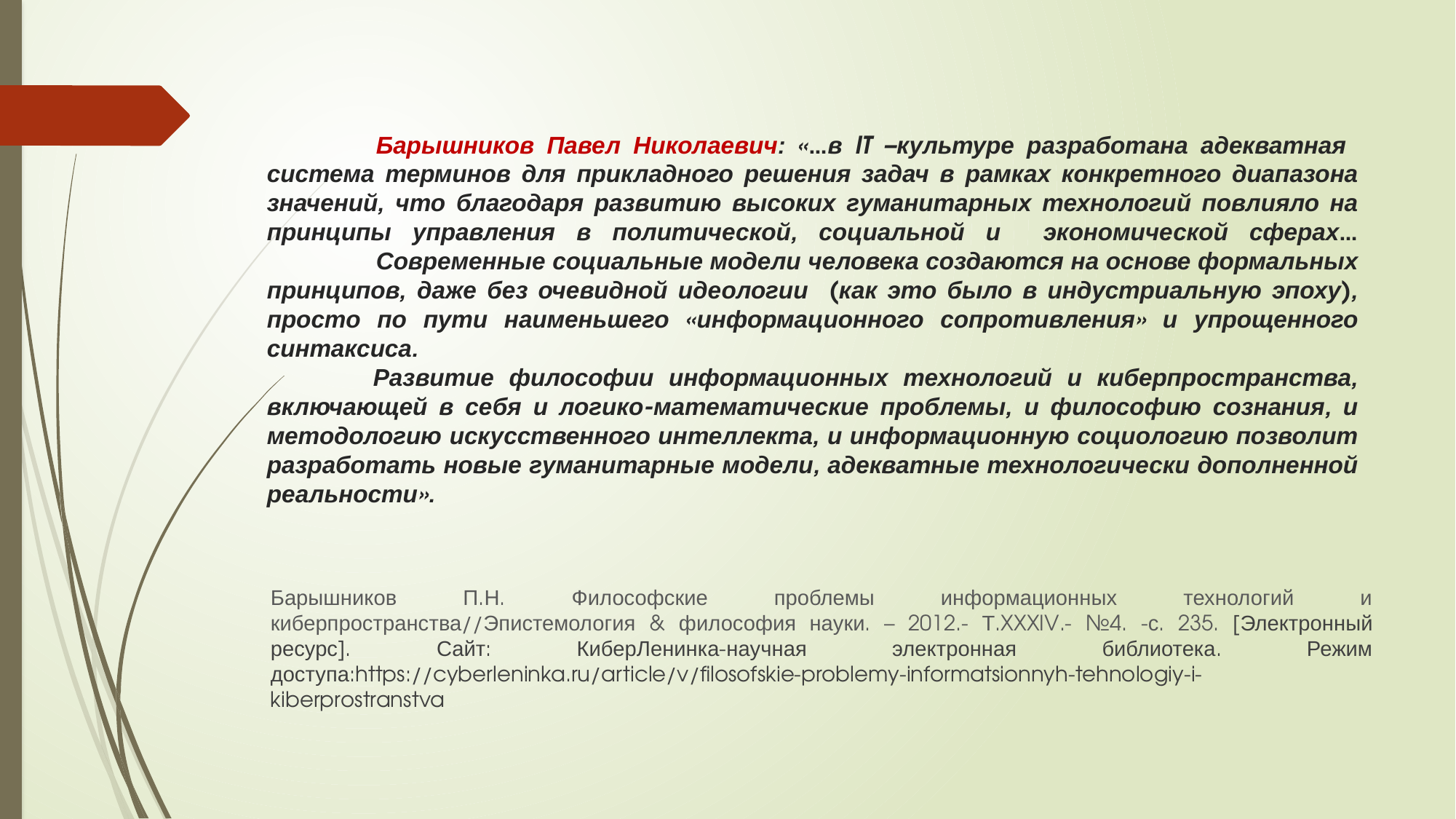

# Барышников Павел Николаевич: «…в IT –культуре разработана адекватная  система терминов для прикладного решения задач в рамках конкретного диапазона значений, что благодаря развитию высоких гуманитарных технологий повлияло на принципы управления в политической, социальной и  экономической сферах… Современные социальные модели человека создаются на основе формальных принципов, даже без очевидной идеологии  (как это было в индустриальную эпоху), просто по пути наименьшего «информационного сопротивления» и упрощенного синтаксиса. Развитие философии информационных технологий и киберпространства, включающей в себя и логико-математические проблемы, и философию сознания, и методологию искусственного интеллекта, и информационную социологию позволит разработать новые гуманитарные модели, адекватные технологически дополненной реальности».
Барышников П.Н. Философские проблемы информационных технологий и киберпространства//Эпистемология & философия науки. – 2012.- Т.XXXIV.- №4. -с. 235. [Электронный ресурс]. Сайт: КиберЛенинка-научная электронная библиотека. Режим доступа:https://cyberleninka.ru/article/v/filosofskie-problemy-informatsionnyh-tehnologiy-i-kiberprostranstva